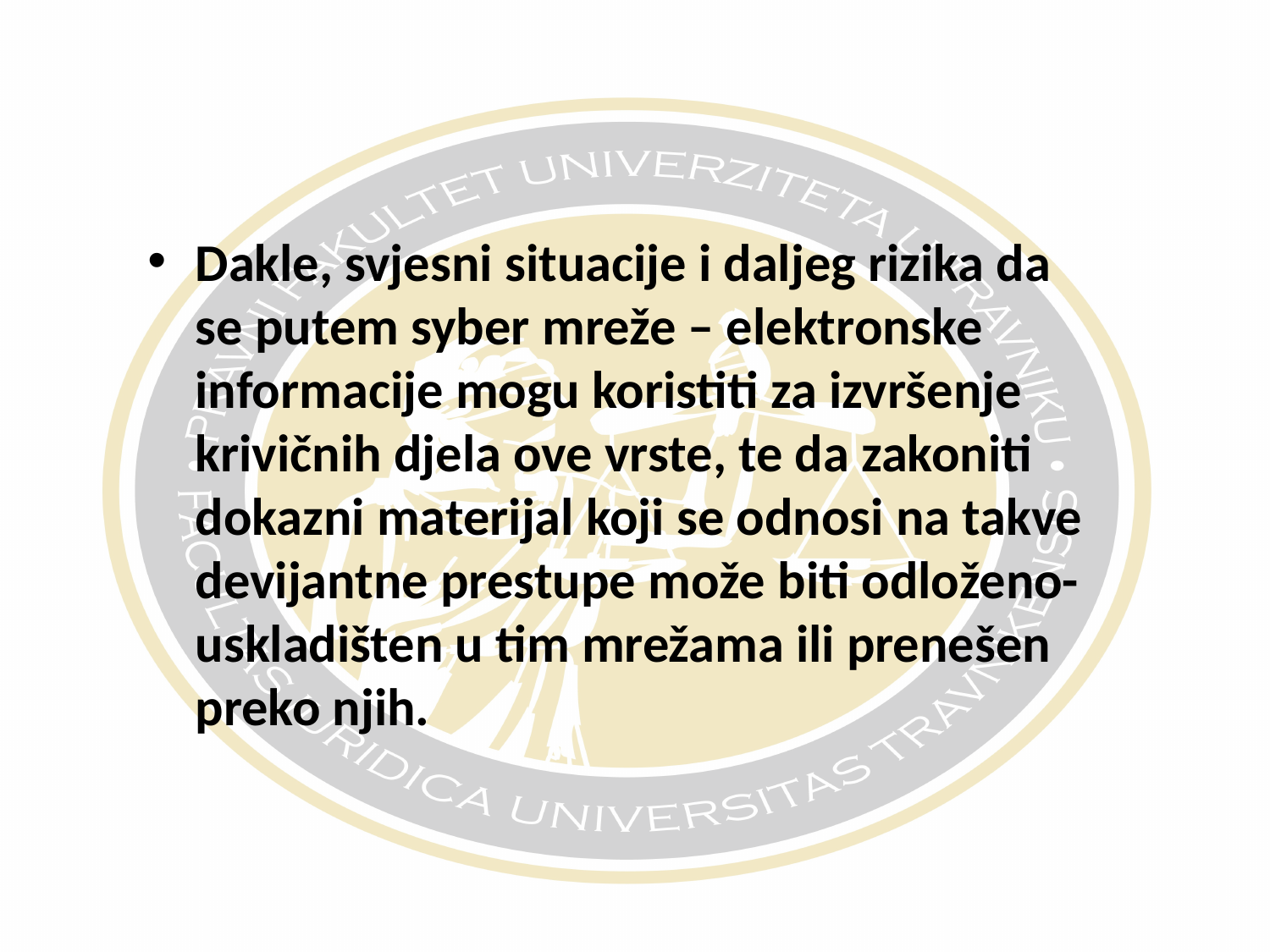

#
Dakle, svjesni situacije i daljeg rizika da se putem syber mreže – elektronske informacije mogu koristiti za izvršenje krivičnih djela ove vrste, te da zakoniti dokazni materijal koji se odnosi na takve devijantne prestupe može biti odloženo- uskladišten u tim mrežama ili prenešen preko njih.